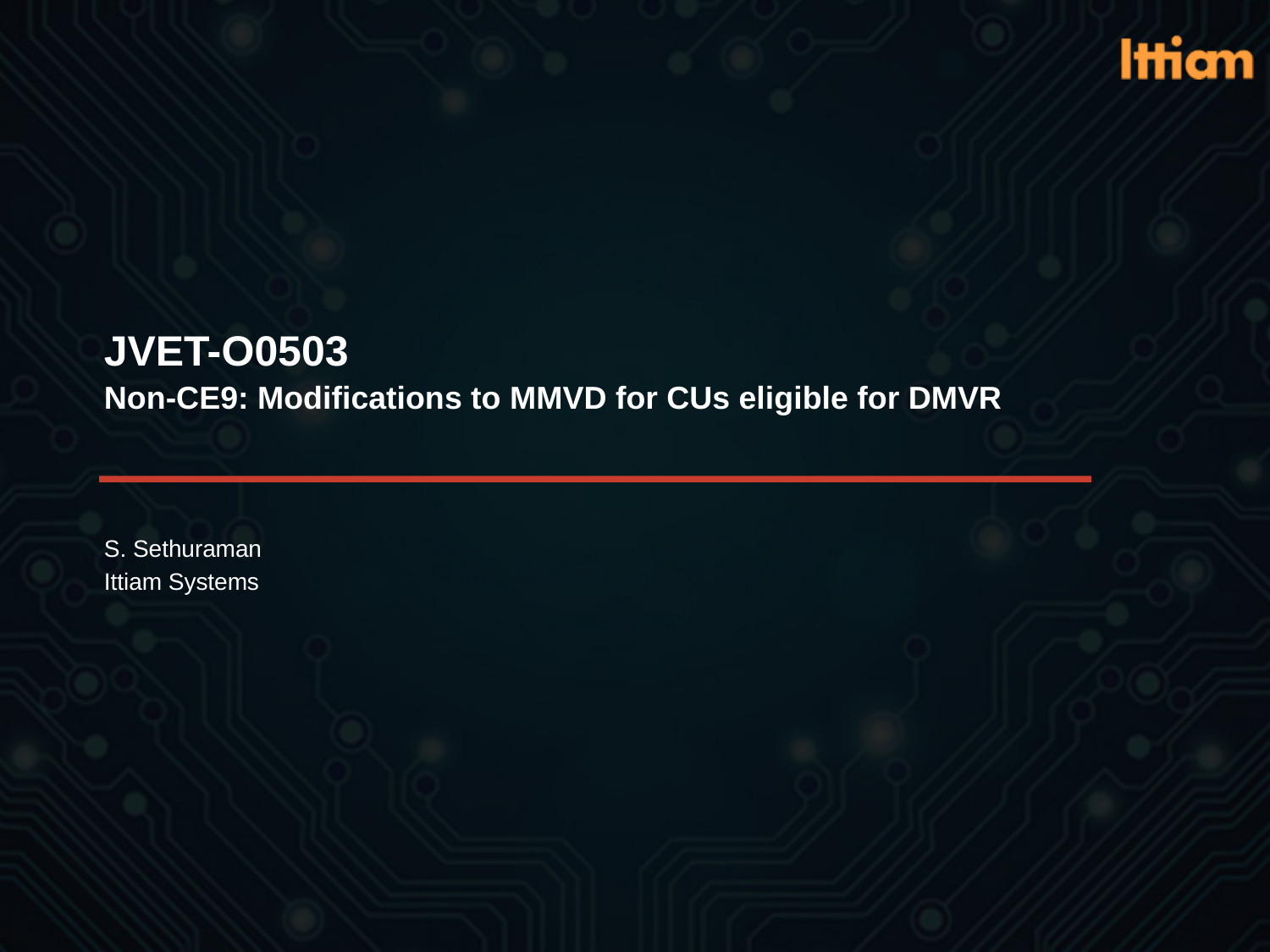

# JVET-O0503 Non-CE9: Modifications to MMVD for CUs eligible for DMVR
S. Sethuraman
Ittiam Systems